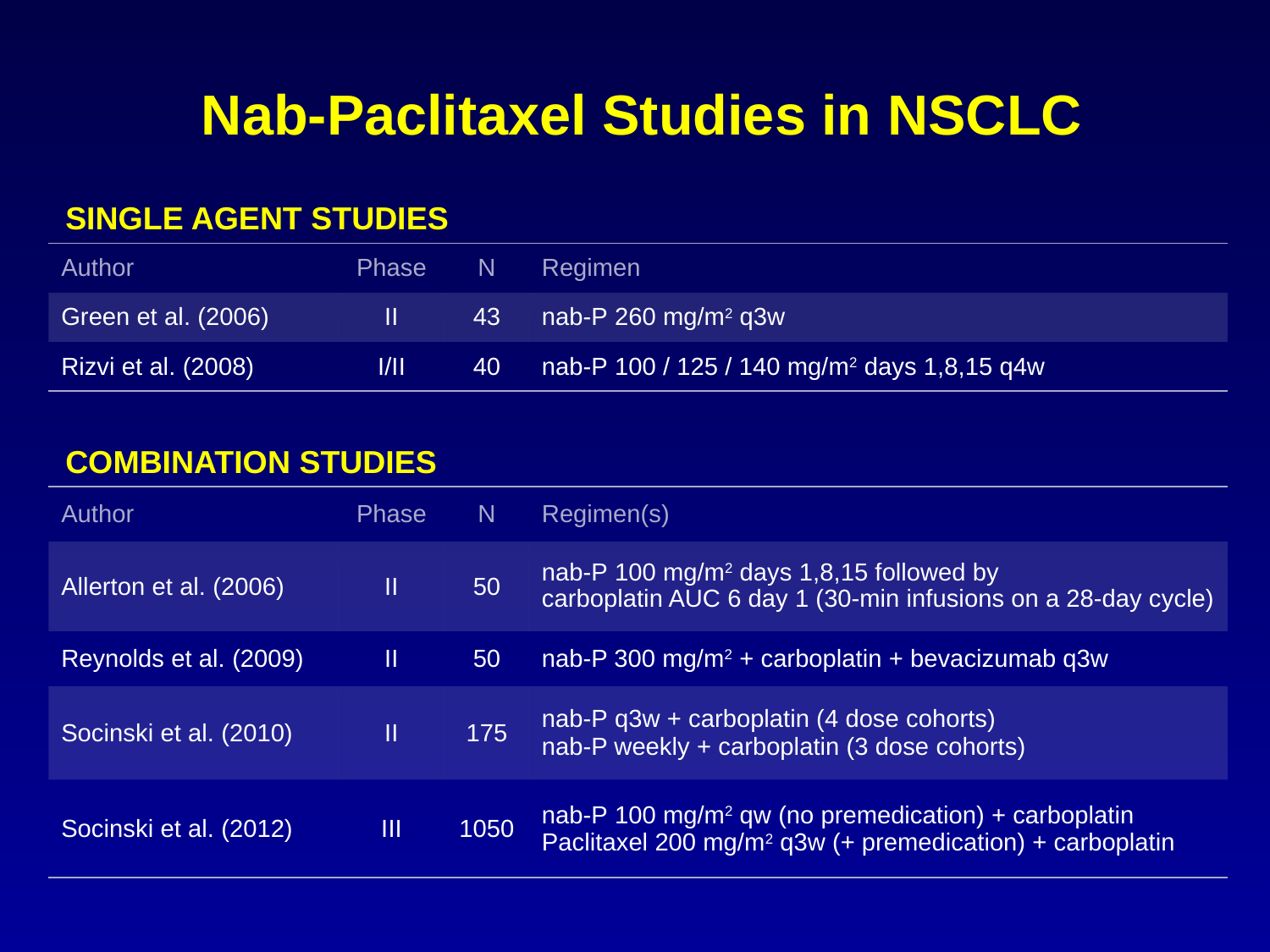

# Nab-Paclitaxel Studies in NSCLC
Single Agent Studies
| Author | Phase | N | Regimen |
| --- | --- | --- | --- |
| Green et al. (2006) | II | 43 | nab-P 260 mg/m2 q3w |
| Rizvi et al. (2008) | I/II | 40 | nab-P 100 / 125 / 140 mg/m2 days 1,8,15 q4w |
Combination Studies
| Author | Phase | N | Regimen(s) |
| --- | --- | --- | --- |
| Allerton et al. (2006) | II | 50 | nab-P 100 mg/m2 days 1,8,15 followed by carboplatin AUC 6 day 1 (30-min infusions on a 28-day cycle) |
| Reynolds et al. (2009) | II | 50 | nab-P 300 mg/m2 + carboplatin + bevacizumab q3w |
| Socinski et al. (2010) | II | 175 | nab-P q3w + carboplatin (4 dose cohorts) nab-P weekly + carboplatin (3 dose cohorts) |
| Socinski et al. (2012) | III | 1050 | nab-P 100 mg/m2 qw (no premedication) + carboplatin Paclitaxel 200 mg/m2 q3w (+ premedication) + carboplatin |